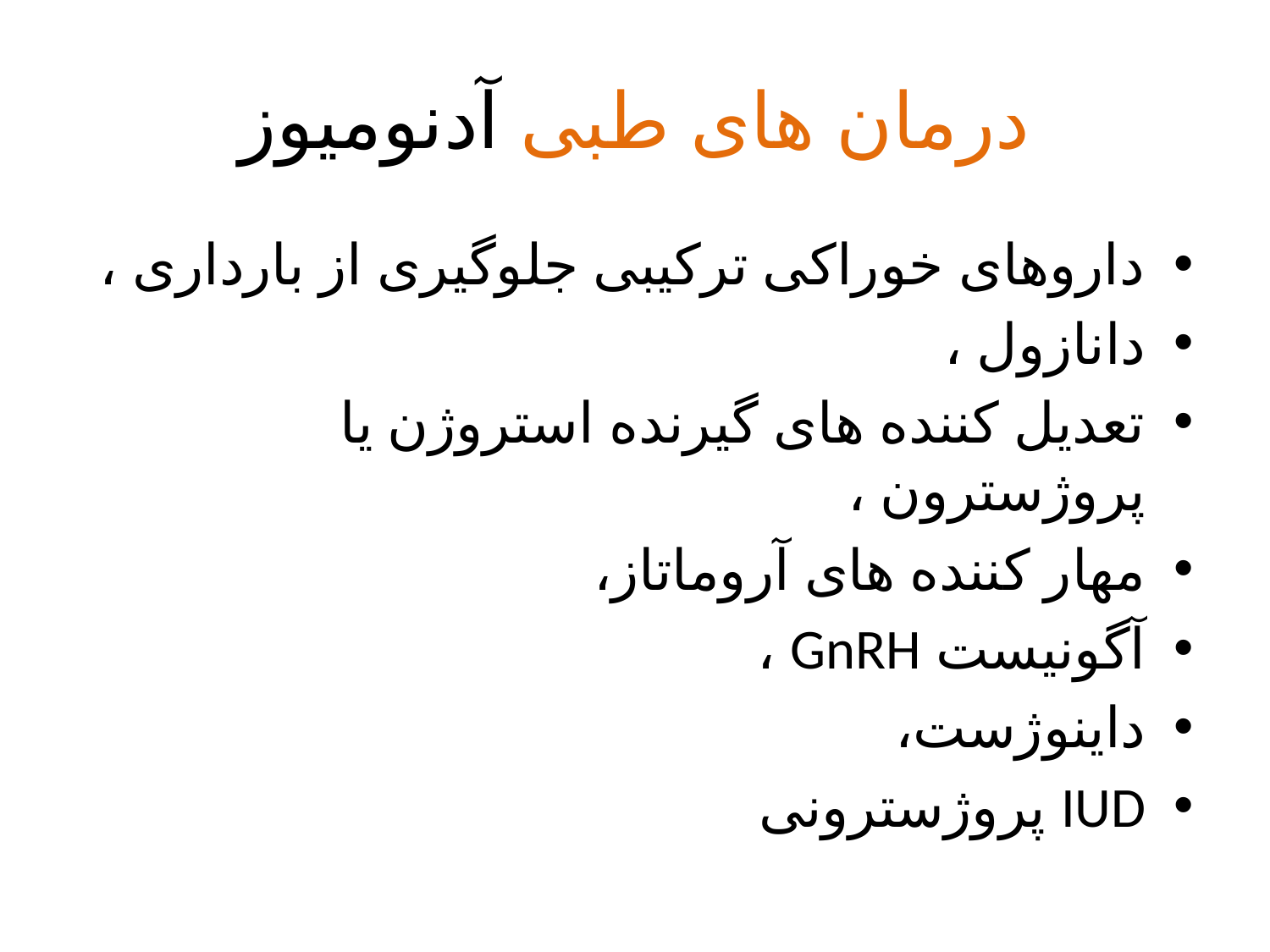

# درمان های طبی آدنومیوز
داروهای خوراکی ترکیبی جلوگیری از بارداری ،
دانازول ،
تعدیل کننده های گیرنده استروژن یا پروژسترون ،
مهار کننده های آروماتاز،
آگونیست GnRH ،
داینوژست،
IUD پروژسترونی